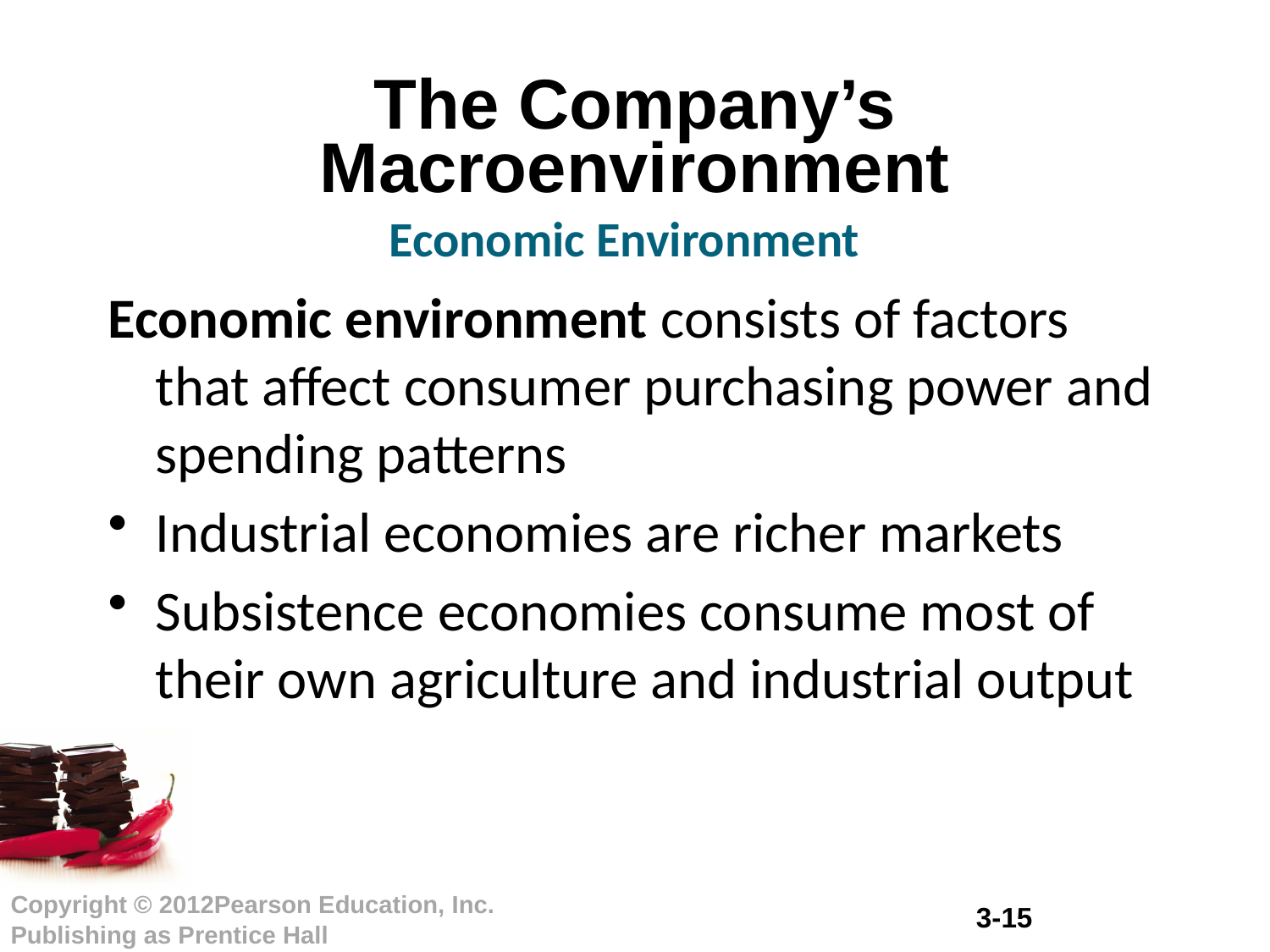

# The Company’s Macroenvironment
Economic Environment

Economic environment consists of factors that affect consumer purchasing power and spending patterns
Industrial economies are richer markets
Subsistence economies consume most of their own agriculture and industrial output